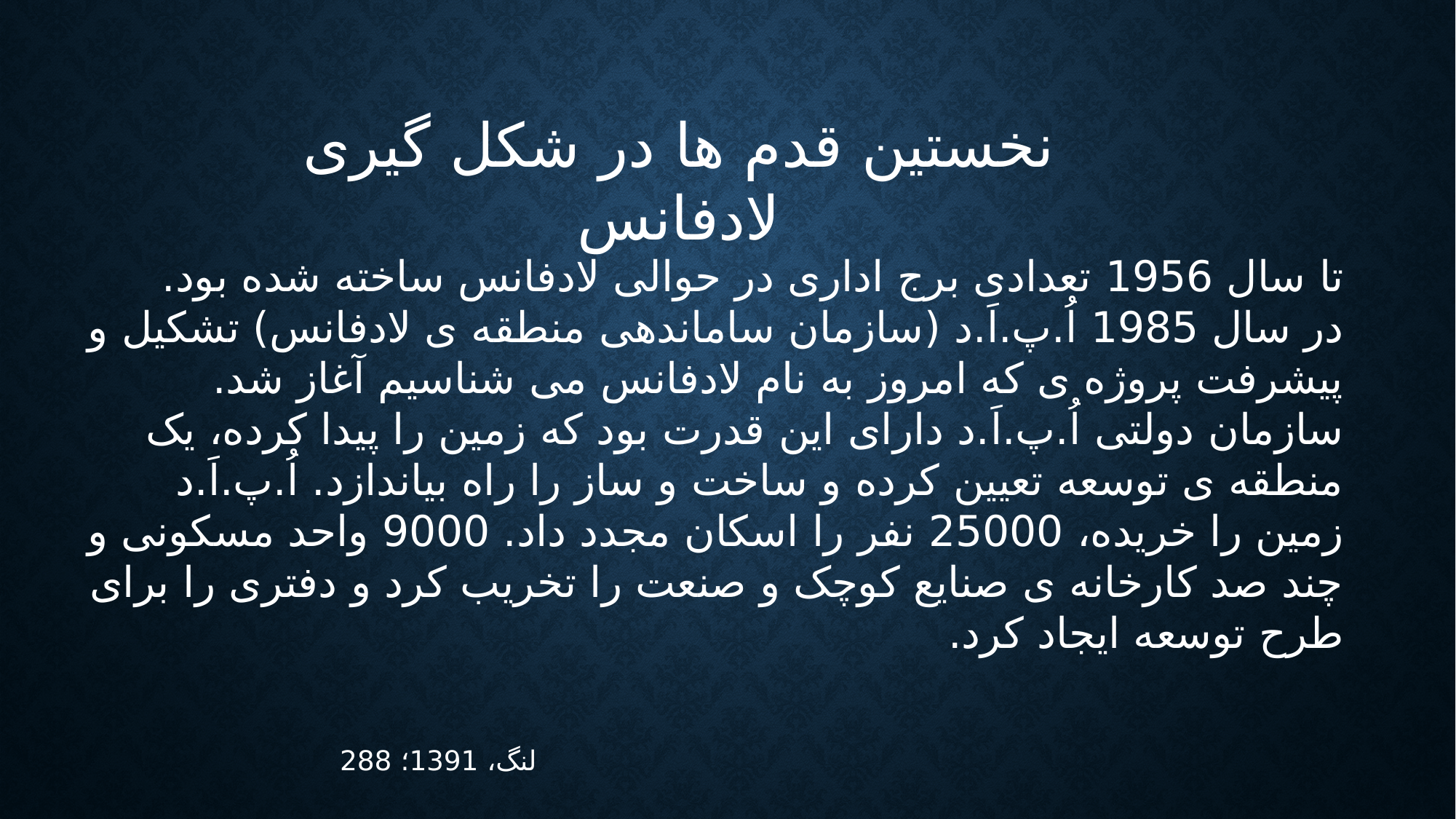

#
نخستین قدم ها در شکل گیری لادفانس
تا سال 1956 تعدادی برج اداری در حوالی لادفانس ساخته شده بود.
در سال 1985 اُ.پ.اَ.د (سازمان ساماندهی منطقه ی لادفانس) تشکیل و پیشرفت پروژه ی که امروز به نام لادفانس می شناسیم آغاز شد.
سازمان دولتی اُ.پ.اَ.د دارای این قدرت بود که زمین را پیدا کرده، یک منطقه ی توسعه تعیین کرده و ساخت و ساز را راه بیاندازد. اُ.پ.اَ.د زمین را خریده، 25000 نفر را اسکان مجدد داد. 9000 واحد مسکونی و چند صد کارخانه ی صنایع کوچک و صنعت را تخریب کرد و دفتری را برای طرح توسعه ایجاد کرد.
لنگ، 1391؛ 288